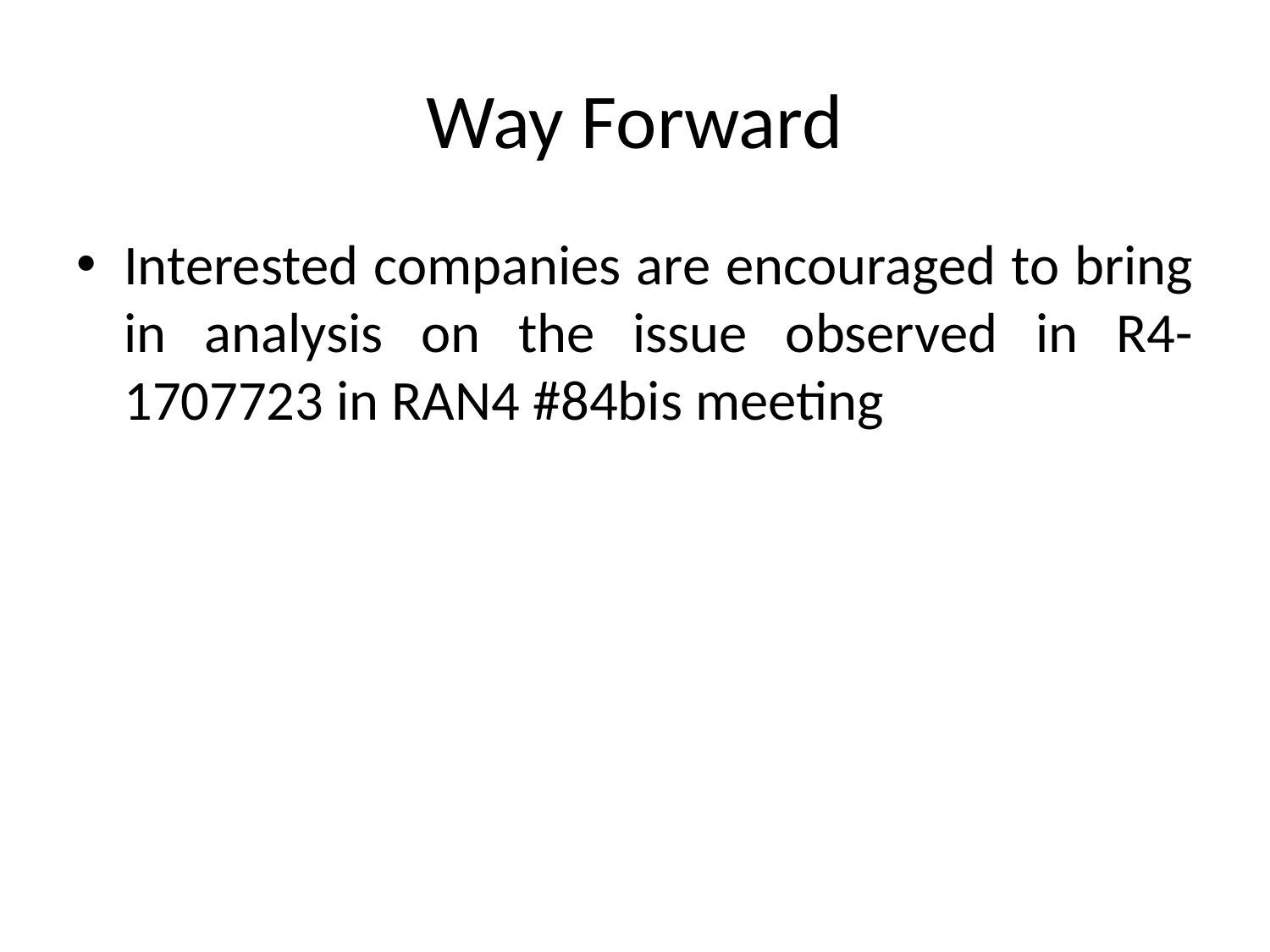

# Way Forward
Interested companies are encouraged to bring in analysis on the issue observed in R4-1707723 in RAN4 #84bis meeting